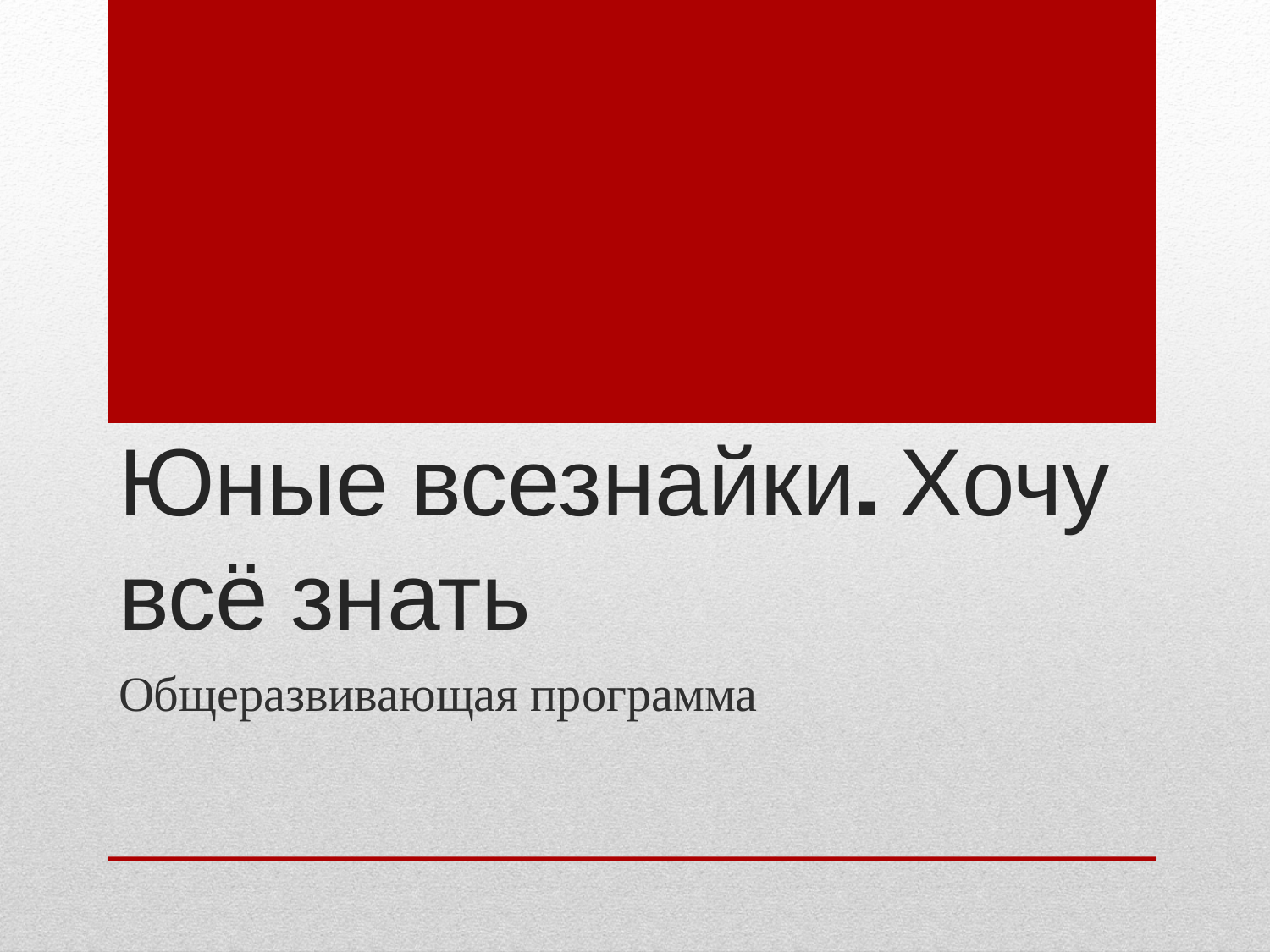

# Юные всезнайки. Хочу всё знать
Общеразвивающая программа